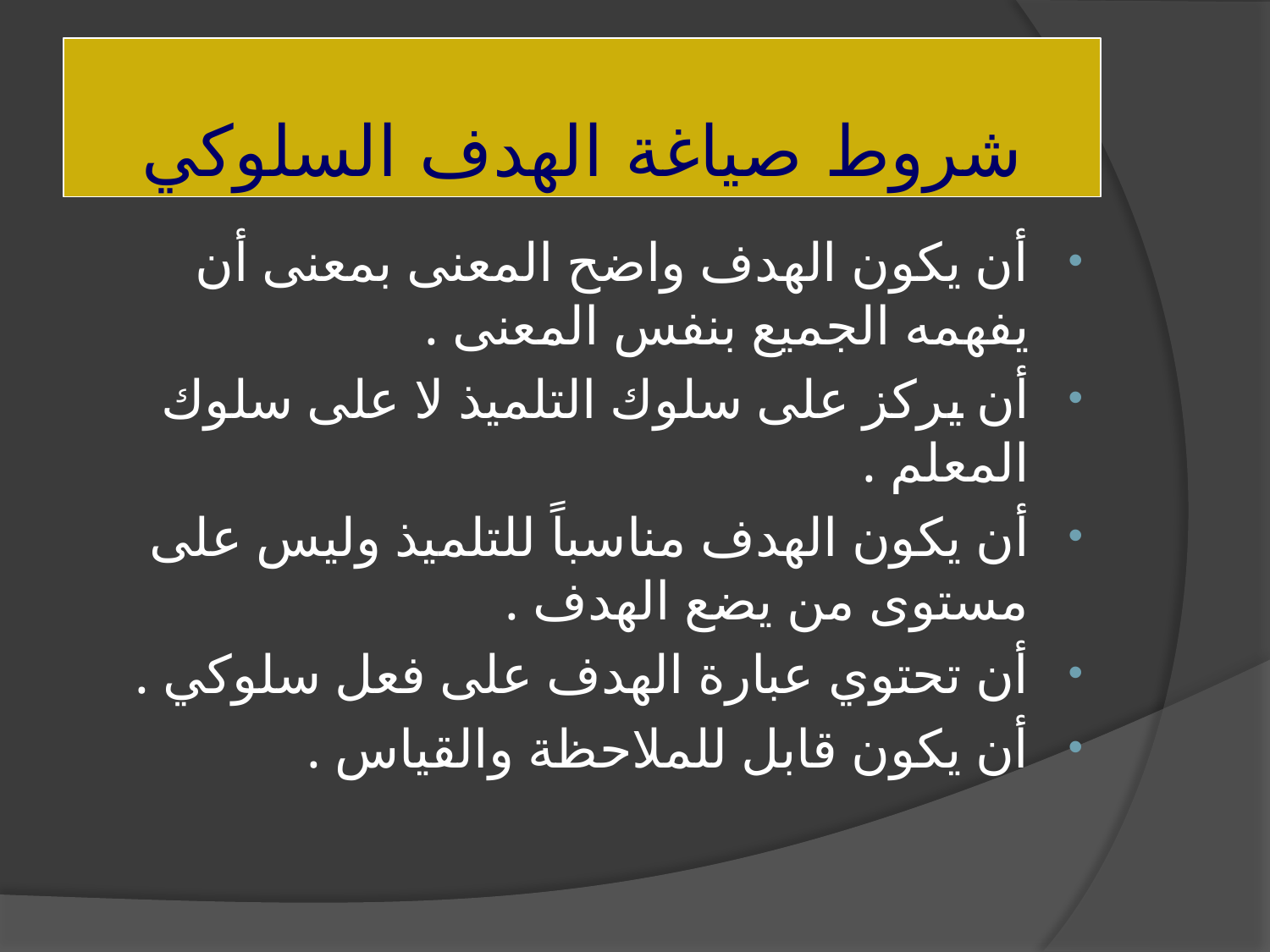

# شروط صياغة الهدف السلوكي
أن يكون الهدف واضح المعنى بمعنى أن يفهمه الجميع بنفس المعنى .
أن يركز على سلوك التلميذ لا على سلوك المعلم .
أن يكون الهدف مناسباً للتلميذ وليس على مستوى من يضع الهدف .
أن تحتوي عبارة الهدف على فعل سلوكي .
أن يكون قابل للملاحظة والقياس .